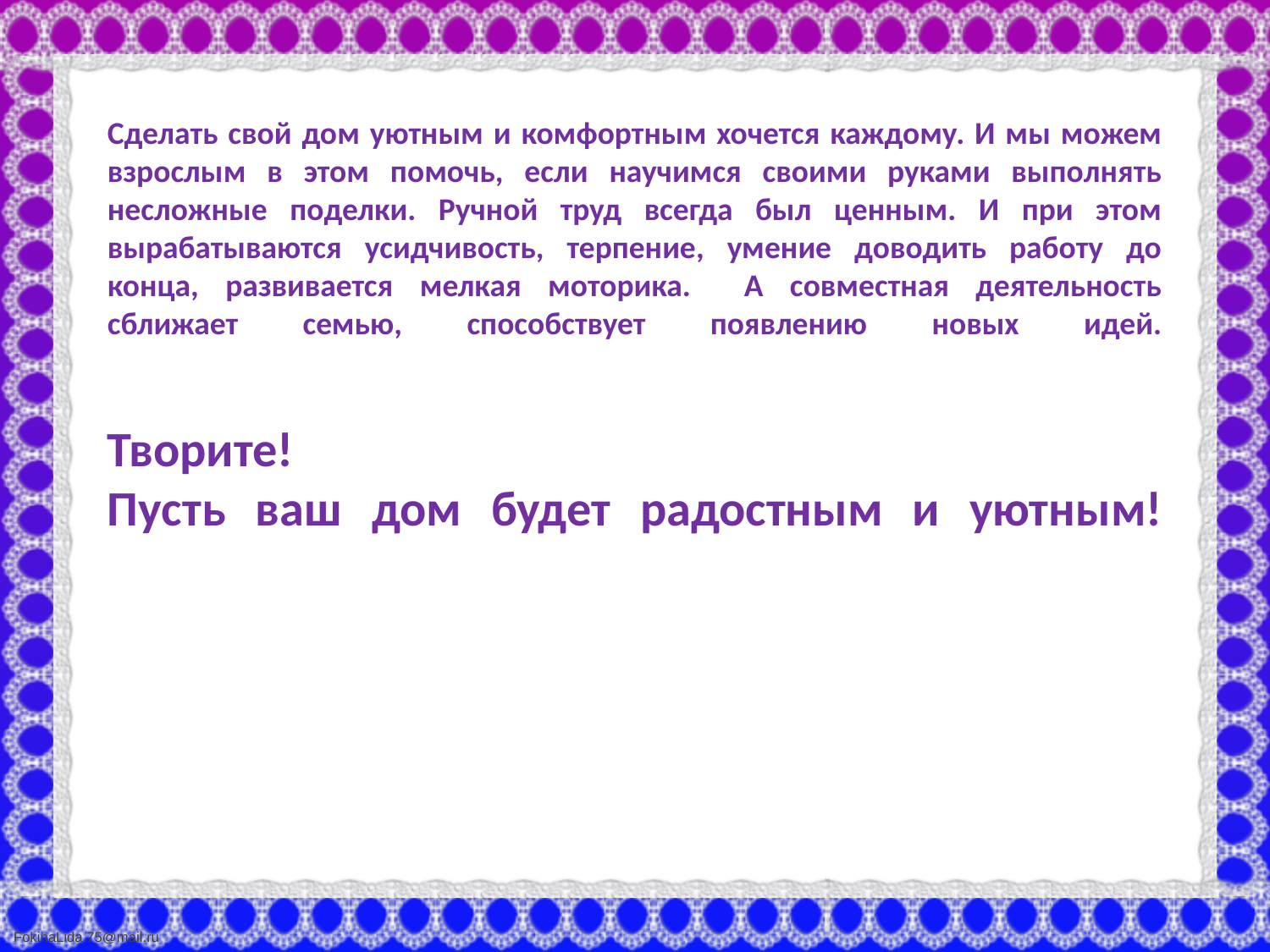

# Сделать свой дом уютным и комфортным хочется каждому. И мы можем взрослым в этом помочь, если научимся своими руками выполнять несложные поделки. Ручной труд всегда был ценным. И при этом вырабатываются усидчивость, терпение, умение доводить работу до конца, развивается мелкая моторика.  А совместная деятельность сближает семью, способствует появлению новых идей. Творите! Пусть ваш дом будет радостным и уютным!